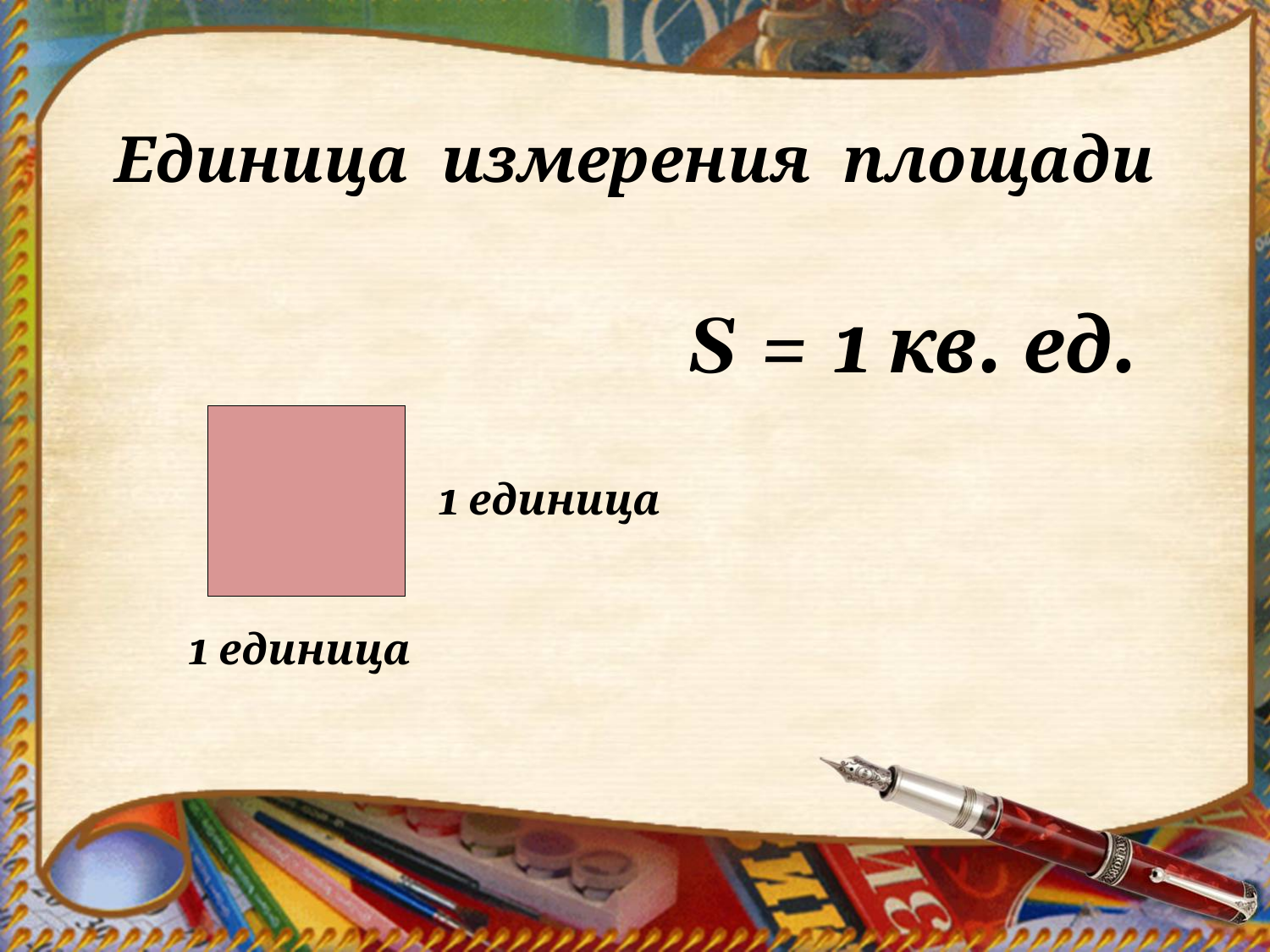

# Единица  измерения  площади
  S = 1 кв. ед.

1 единица
1 единица